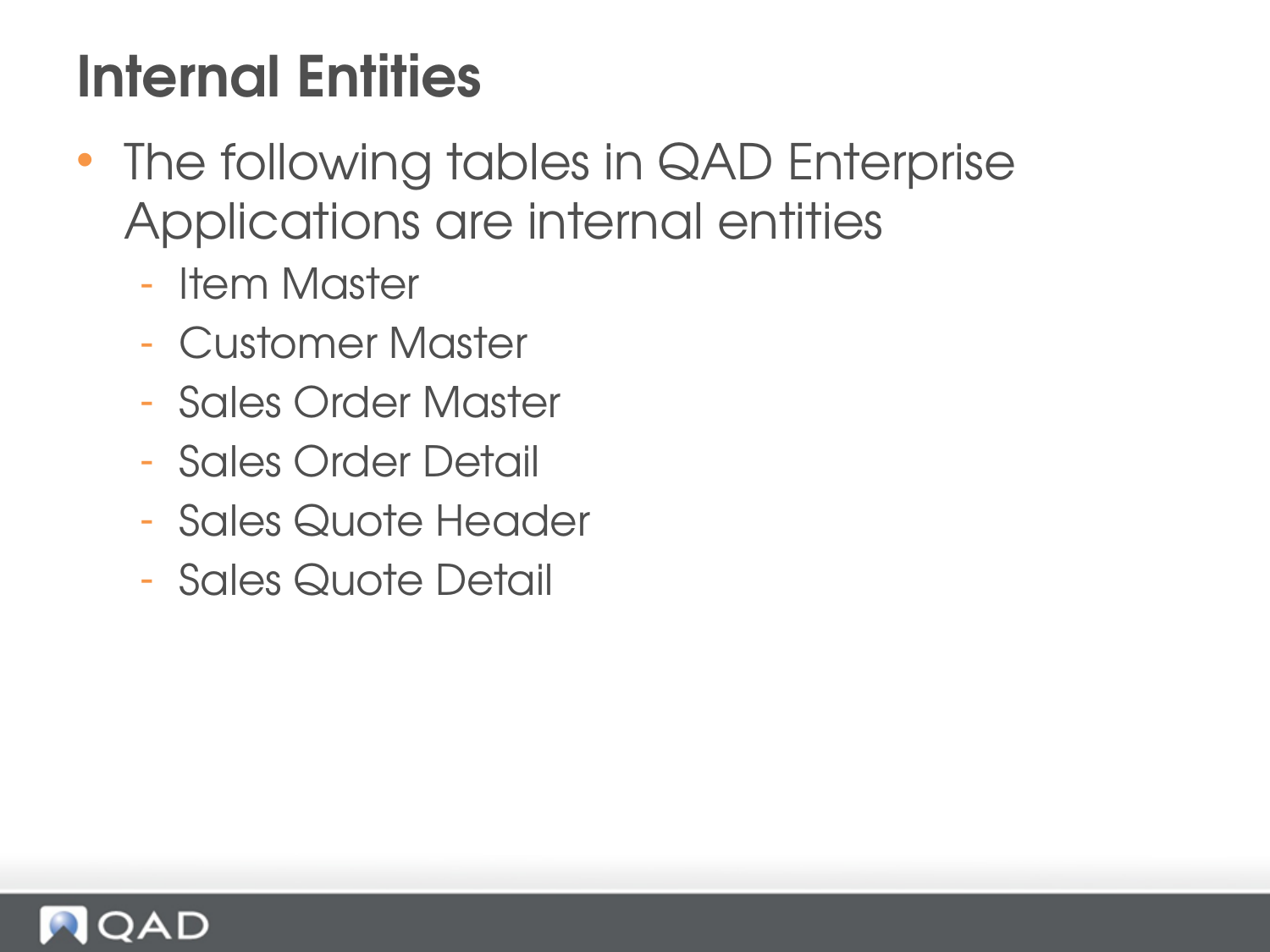

# Internal Entities
The following tables in QAD Enterprise Applications are internal entities
Item Master
Customer Master
Sales Order Master
Sales Order Detail
Sales Quote Header
Sales Quote Detail